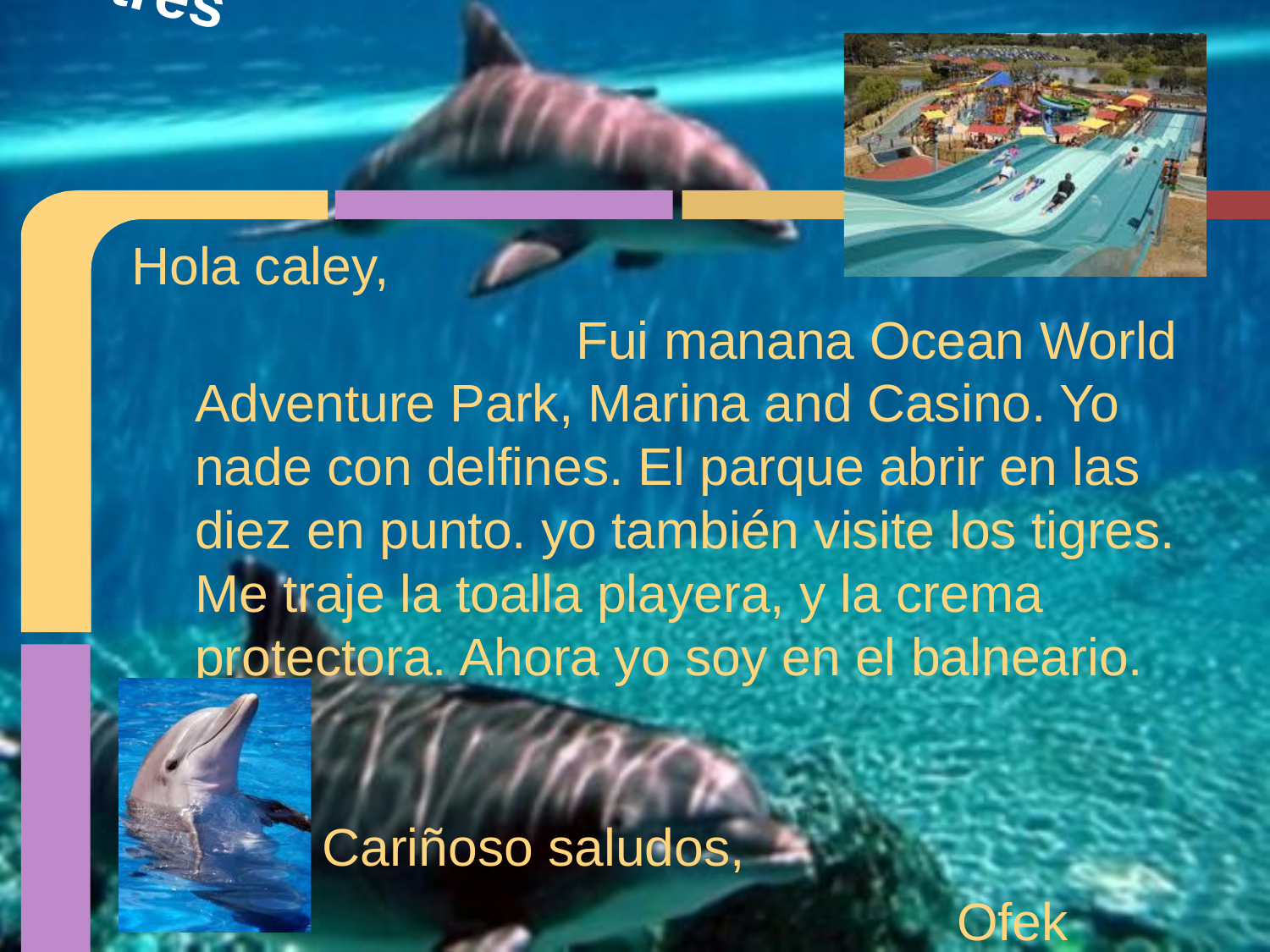

# Dia tres

Hola caley,
				Fui manana Ocean World Adventure Park, Marina and Casino. Yo nade con delfines. El parque abrir en las diez en punto. yo también visite los tigres. Me traje la toalla playera, y la crema protectora. Ahora yo soy en el balneario. 															Cariñoso saludos,
							Ofek Barash